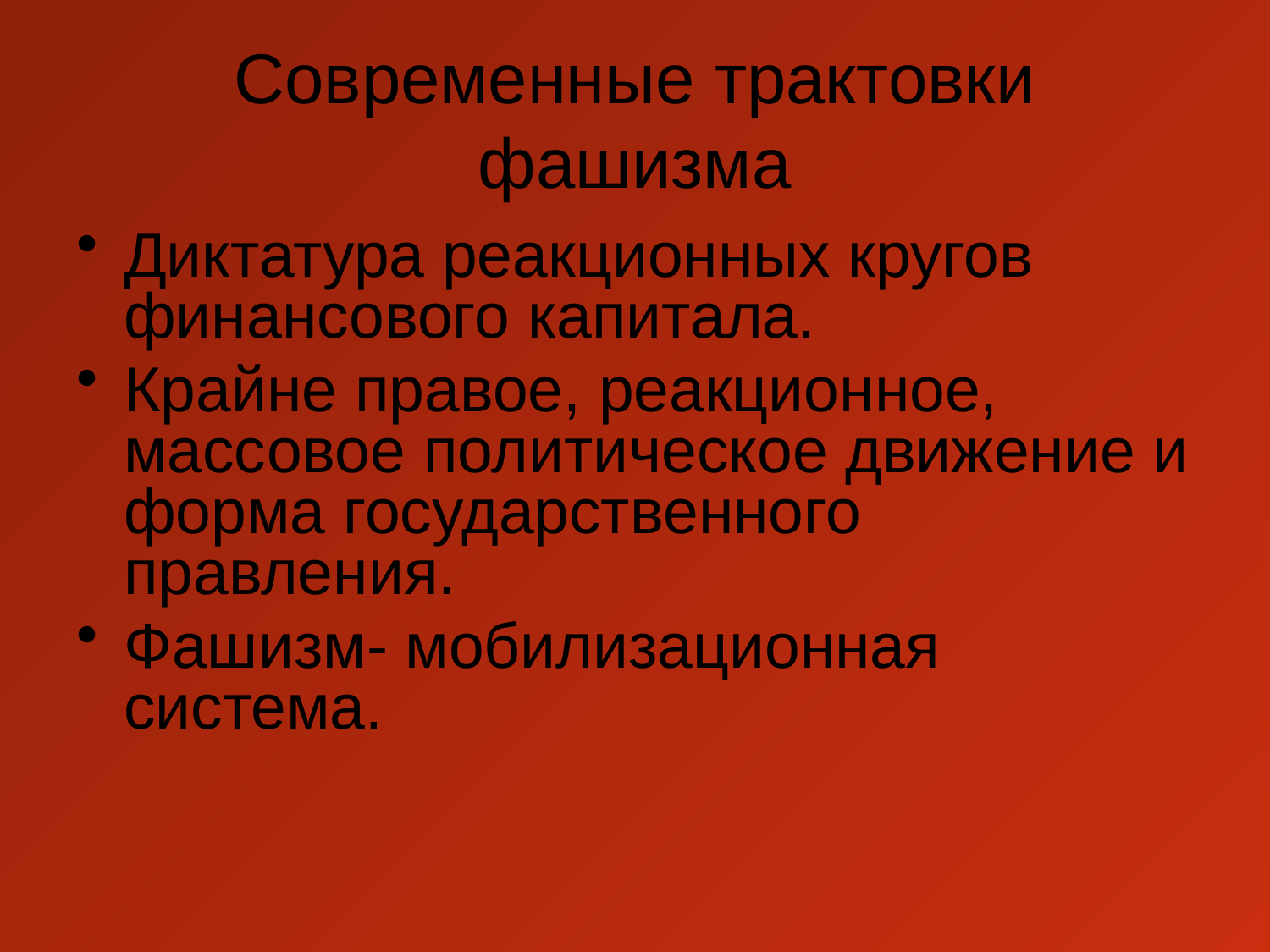

# Современные трактовки фашизма
Диктатура реакционных кругов финансового капитала.
Крайне правое, реакционное, массовое политическое движение и форма государственного правления.
Фашизм- мобилизационная система.